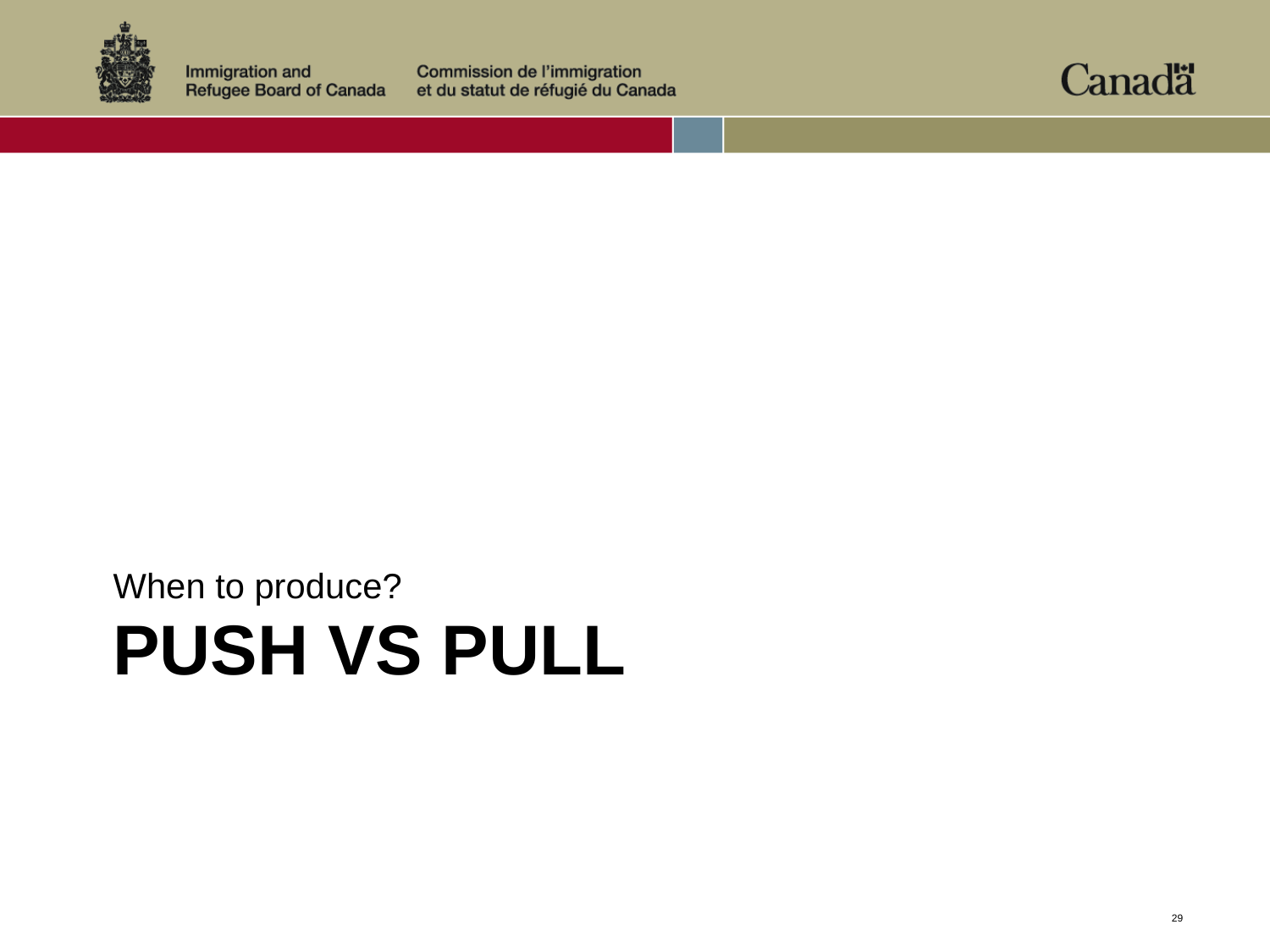

When to produce?
# Push Vs Pull
29